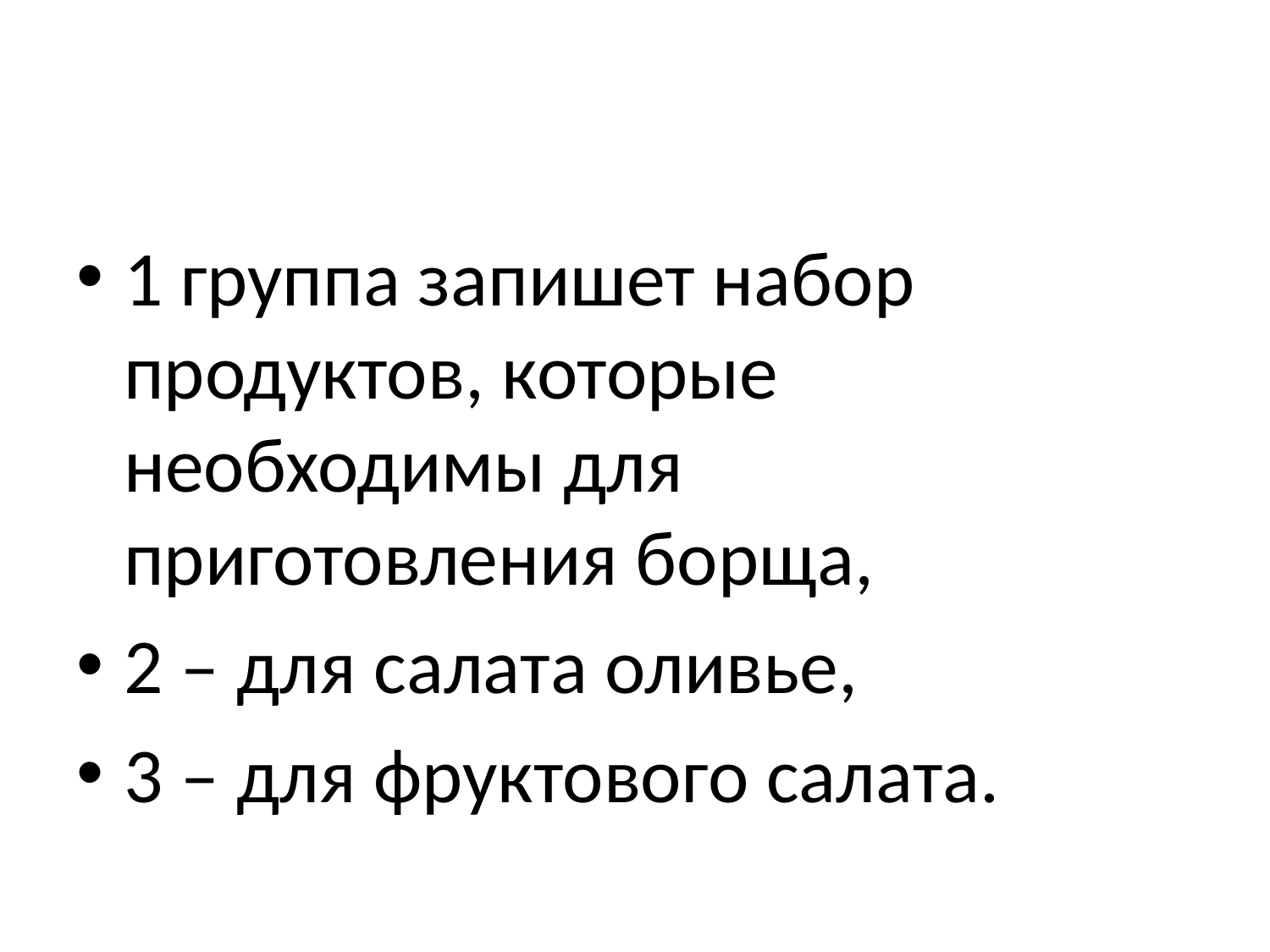

#
1 группа запишет набор продуктов, которые необходимы для приготовления борща,
2 – для салата оливье,
3 – для фруктового салата.